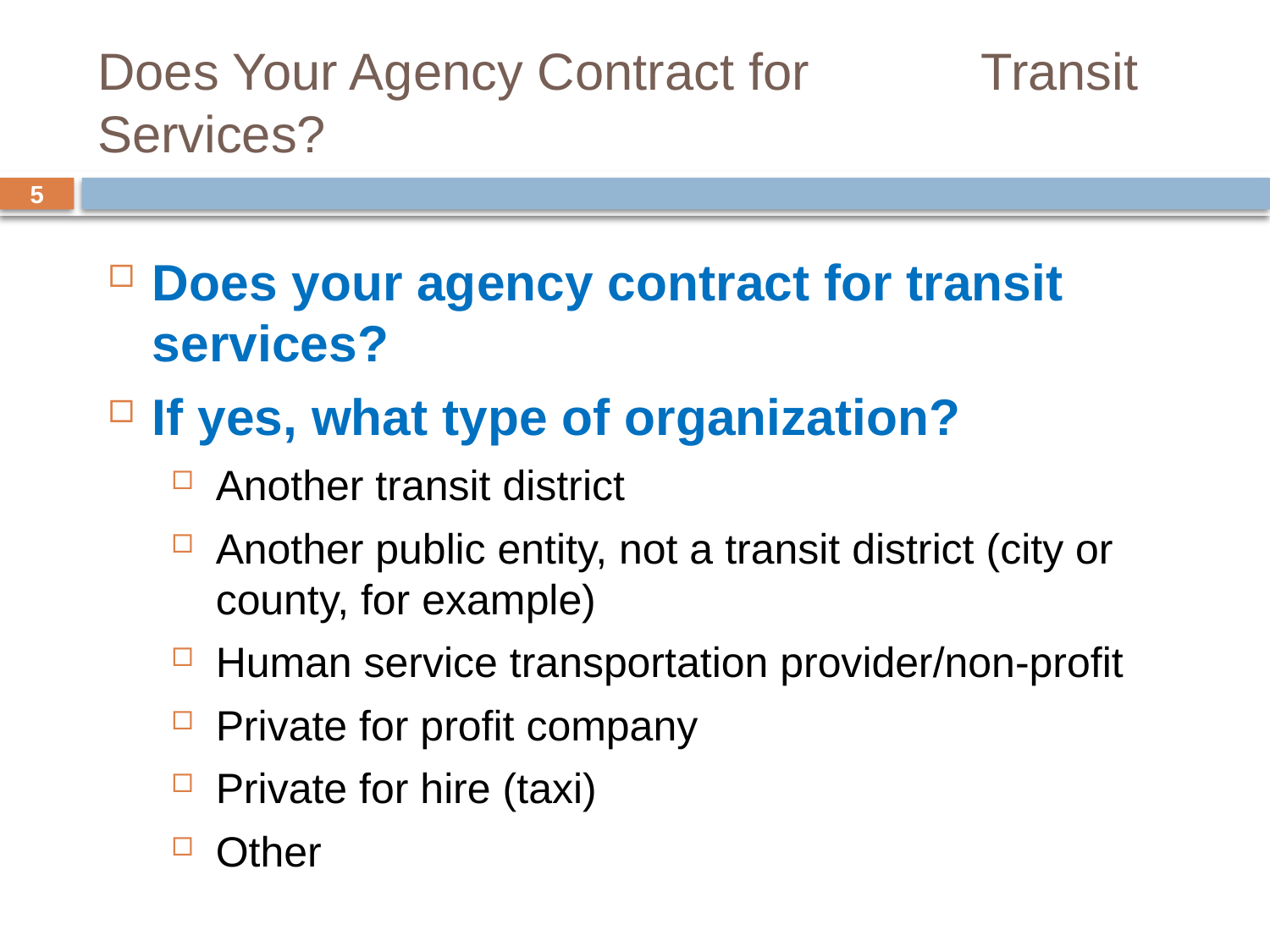

# Does Your Agency Contract for            Transit Services?
5
Does your agency contract for transit services?
If yes, what type of organization?
Another transit district
Another public entity, not a transit district (city or county, for example)
Human service transportation provider/non-profit
Private for profit company
Private for hire (taxi)
Other